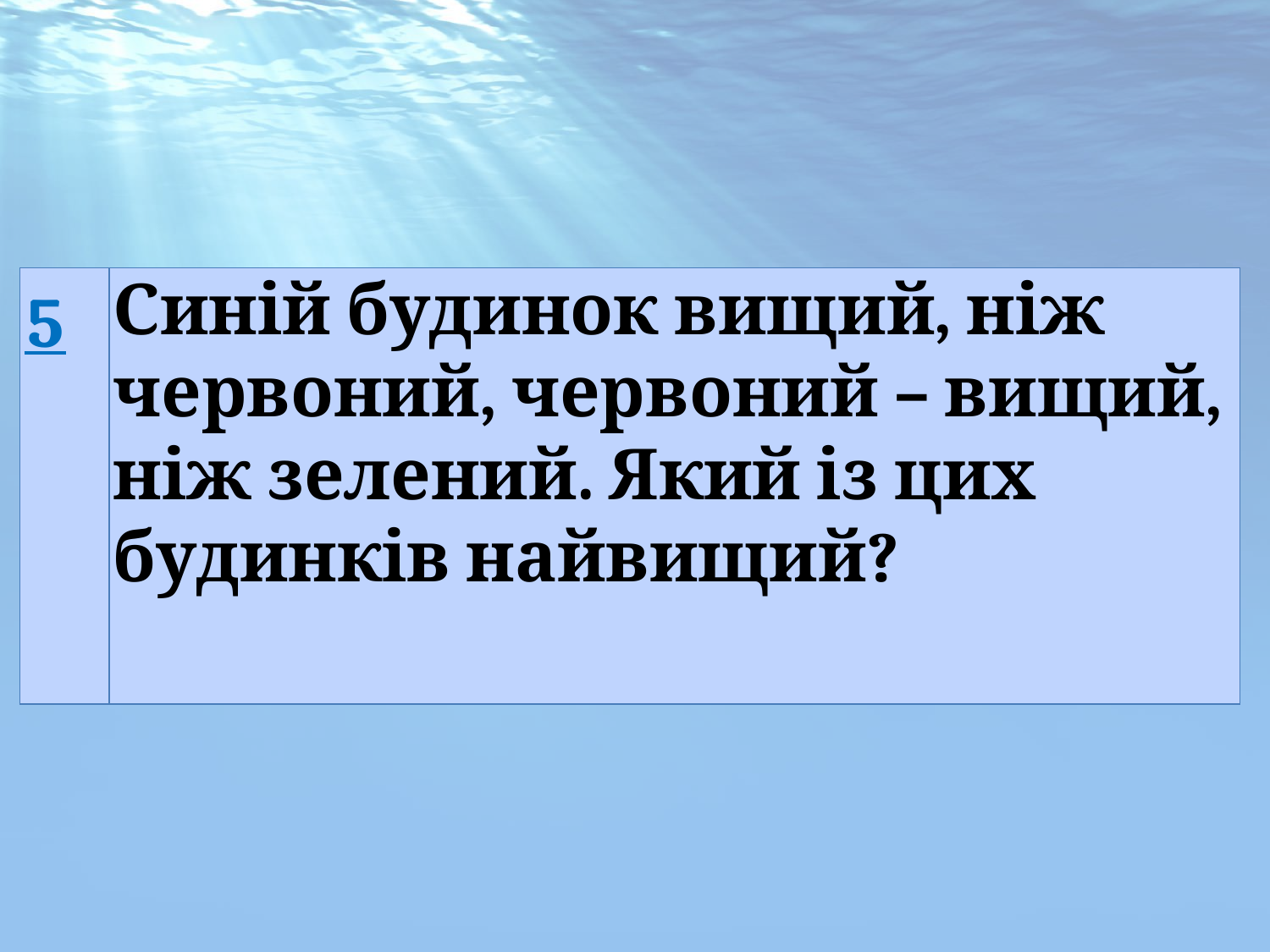

| 5 | Синій будинок вищий, ніж червоний, червоний – вищий, ніж зелений. Який із цих будинків найвищий? |
| --- | --- |